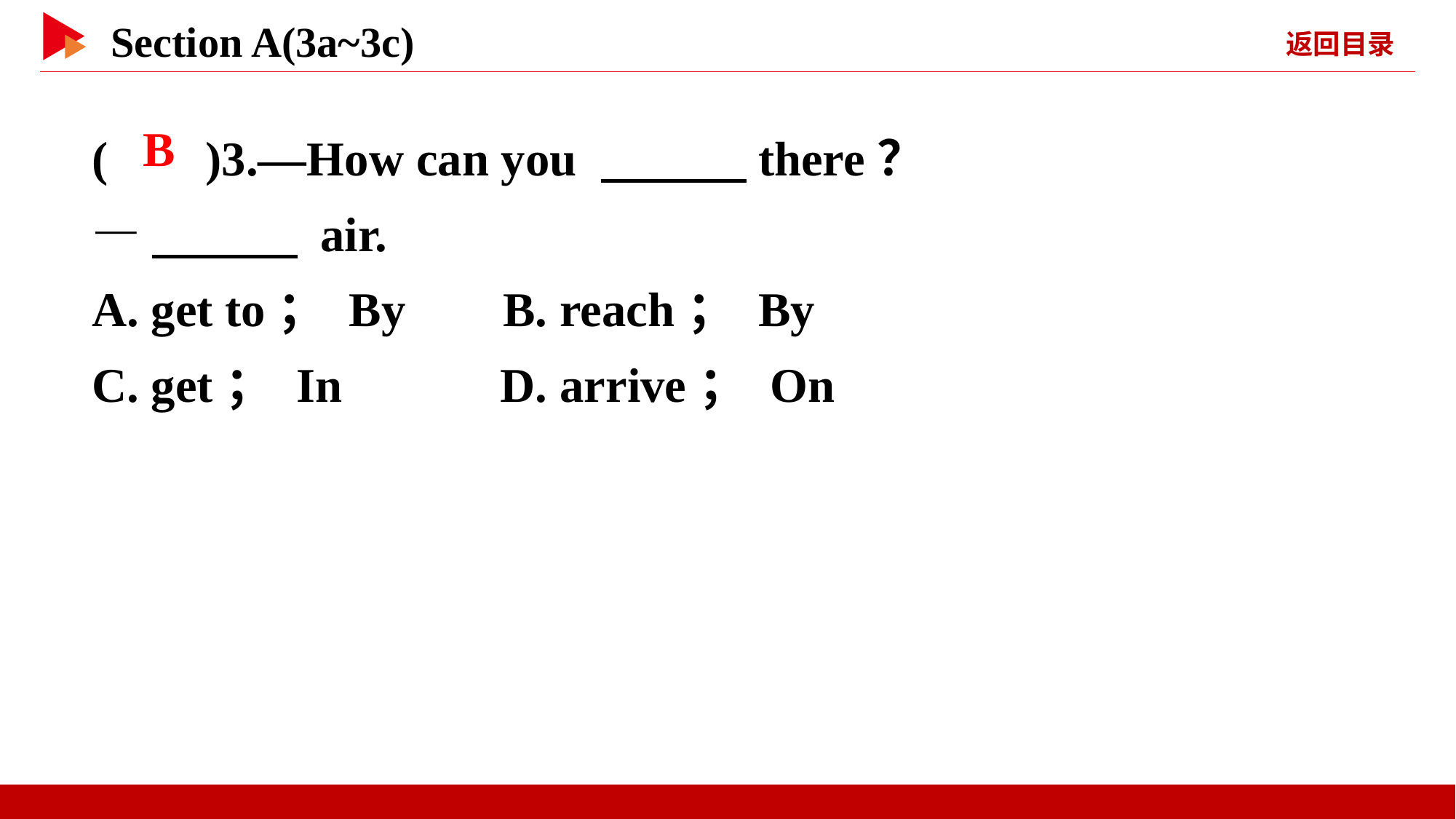

(        )3.—How can you 　　　there？
—　　　 air.
A. get to； By        B. reach； By
C. get； In             D. arrive； On
   B